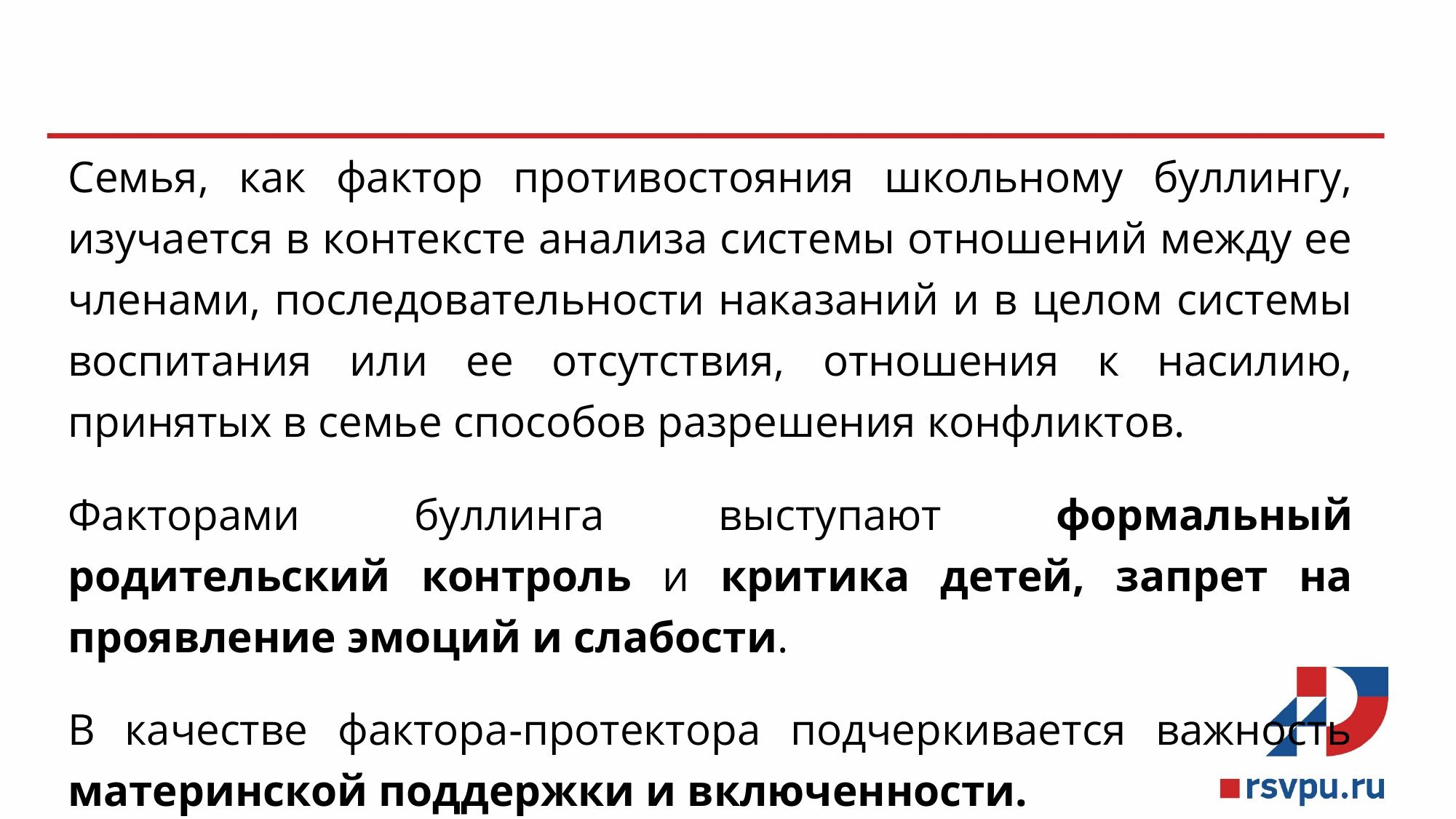

Семья, как фактор противостояния школьному буллингу, изучается в контексте анализа системы отношений между ее членами, последовательности наказаний и в целом системы воспитания или ее отсутствия, отношения к насилию, принятых в семье способов разрешения конфликтов.

Факторами буллинга выступают формальный родительский контроль и критика детей, запрет на проявление эмоций и слабости.

В качестве фактора‑протектора подчеркивается важность материнской поддержки и включенности.